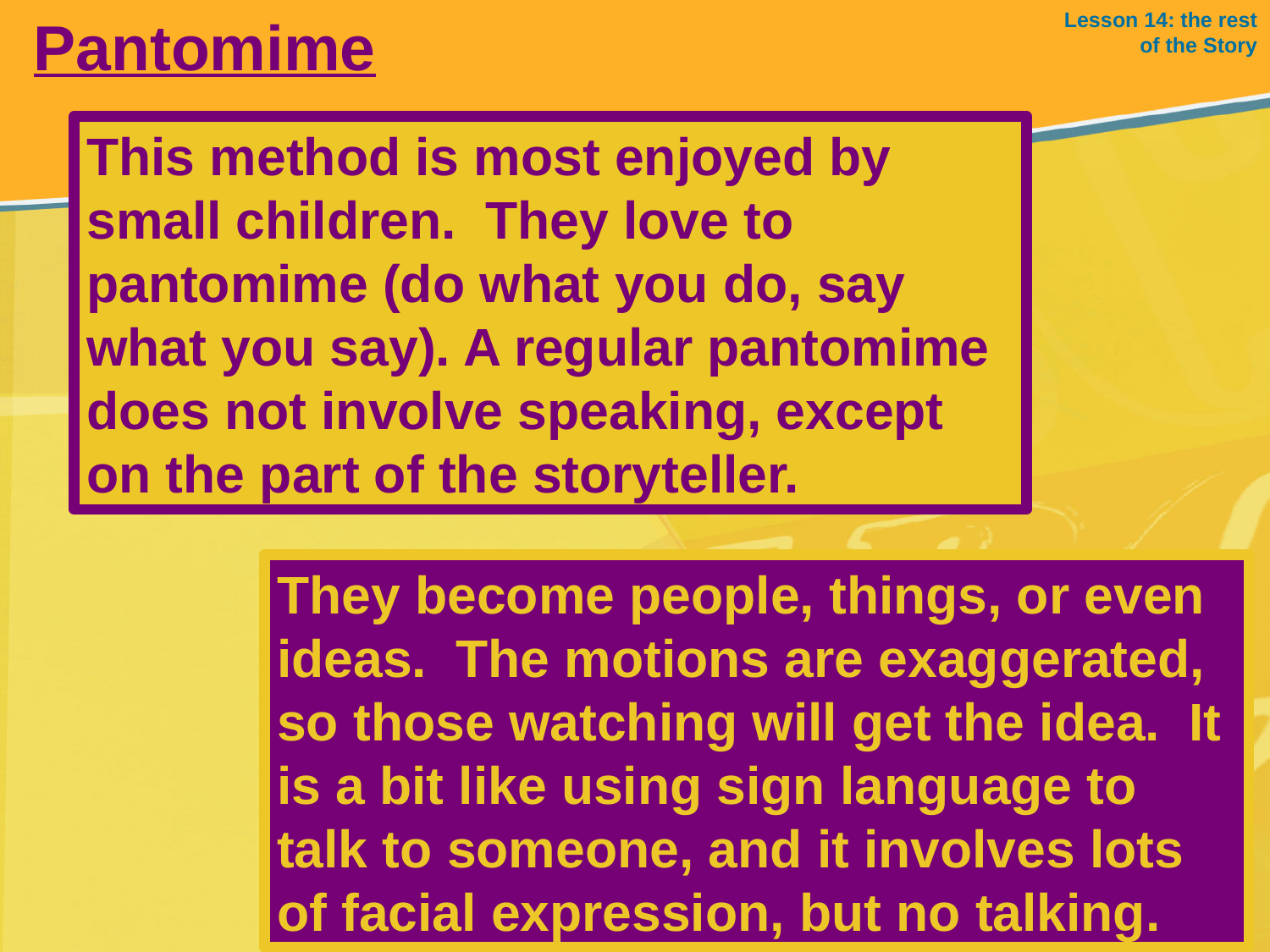

Pantomime
Lesson 14: the rest of the Story
This method is most enjoyed by small children.  They love to pantomime (do what you do, say what you say). A regular pantomime does not involve speaking, except on the part of the storyteller.
They become people, things, or even ideas.  The motions are exaggerated, so those watching will get the idea.  It is a bit like using sign language to talk to someone, and it involves lots of facial expression, but no talking.